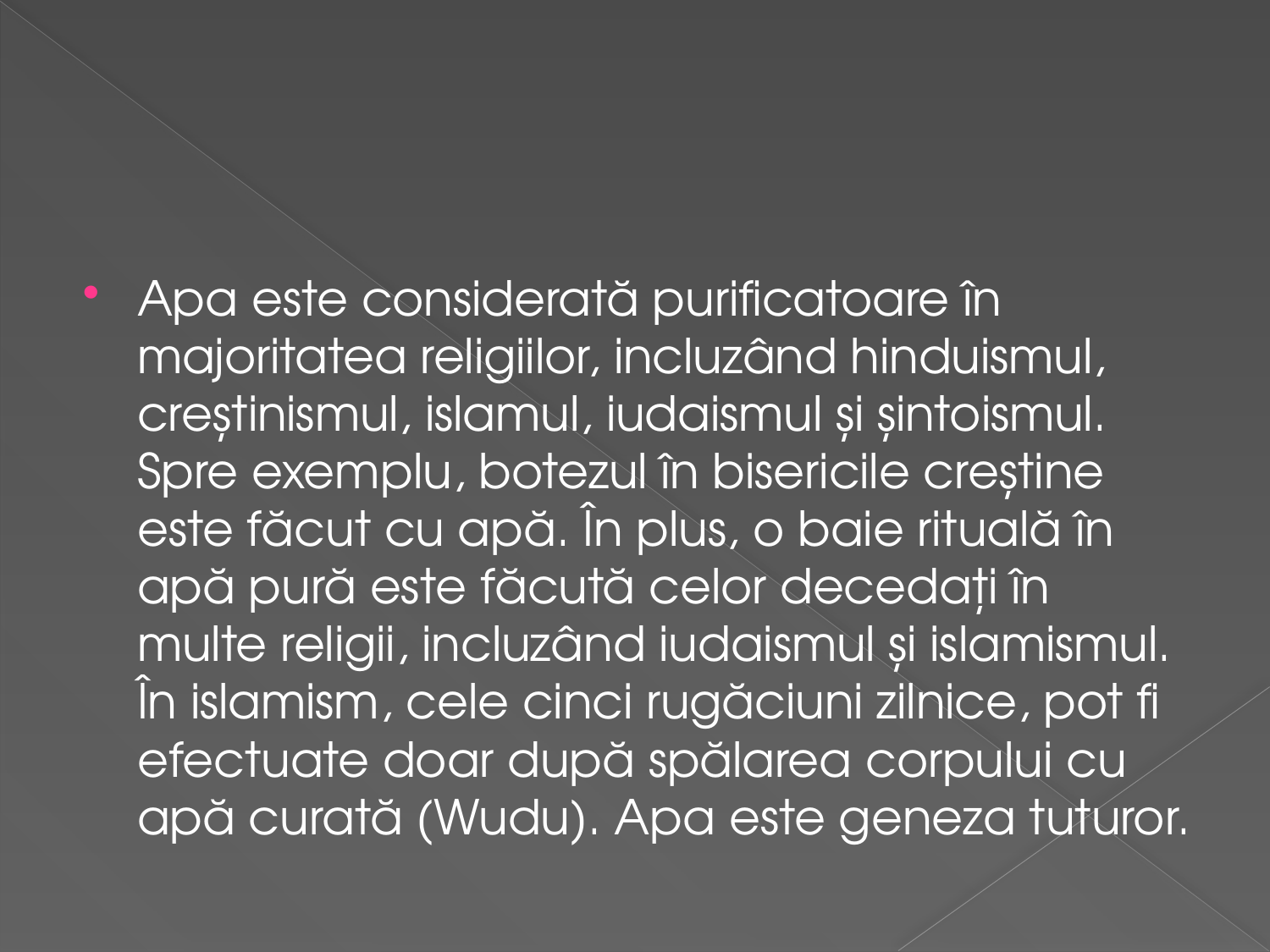

Apa este considerată purificatoare în majoritatea religiilor, incluzând hinduismul, creștinismul, islamul, iudaismul și șintoismul. Spre exemplu, botezul în bisericile creștine este făcut cu apă. În plus, o baie rituală în apă pură este făcută celor decedați în multe religii, incluzând iudaismul și islamismul. În islamism, cele cinci rugăciuni zilnice, pot fi efectuate doar după spălarea corpului cu apă curată (Wudu). Apa este geneza tuturor.